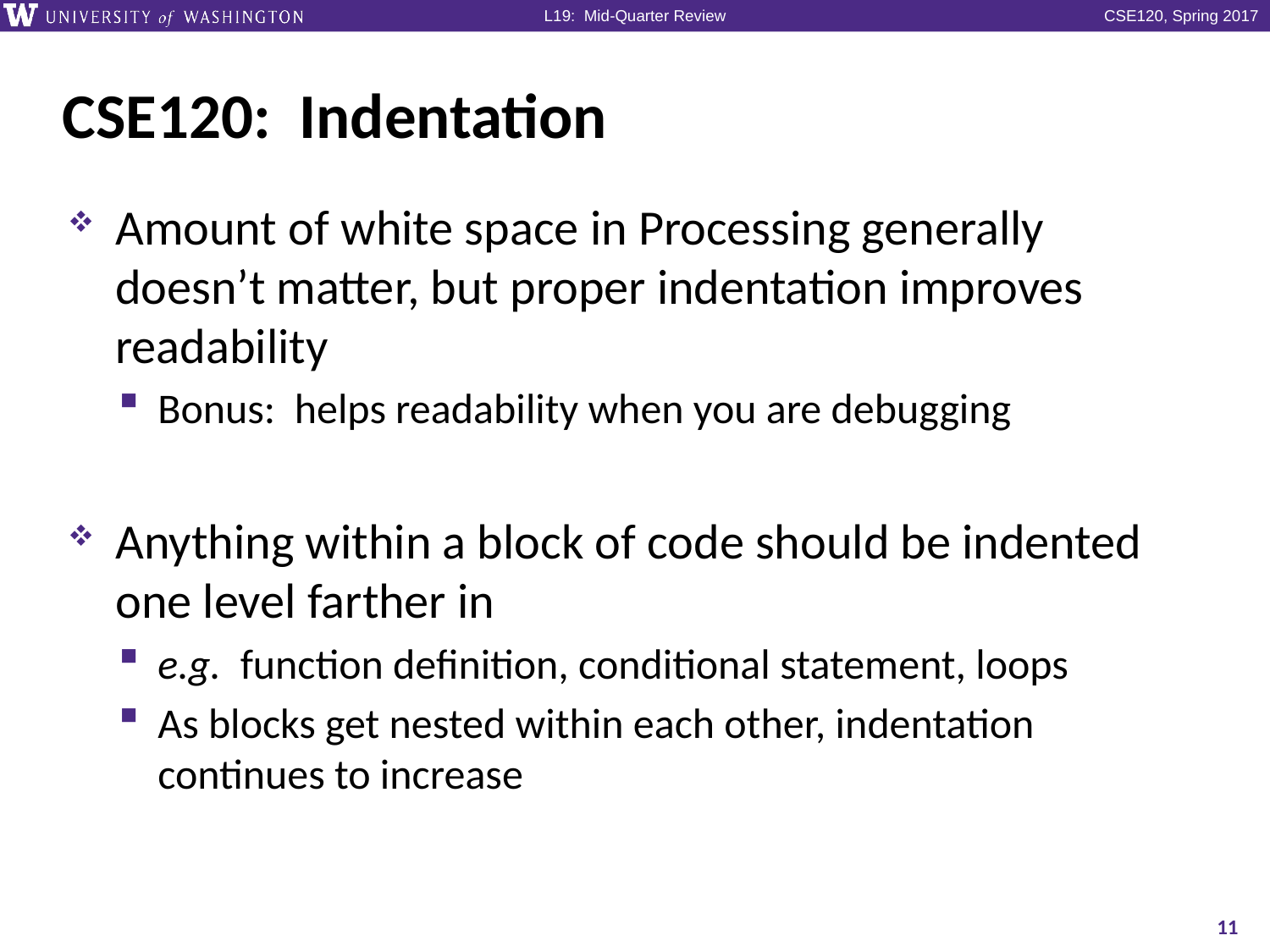

# CSE120:  Indentation
Amount of white space in Processing generally doesn’t matter, but proper indentation improves readability
Bonus:  helps readability when you are debugging

Anything within a block of code should be indented one level farther in
e.g.  function definition, conditional statement, loops
As blocks get nested within each other, indentation continues to increase

11